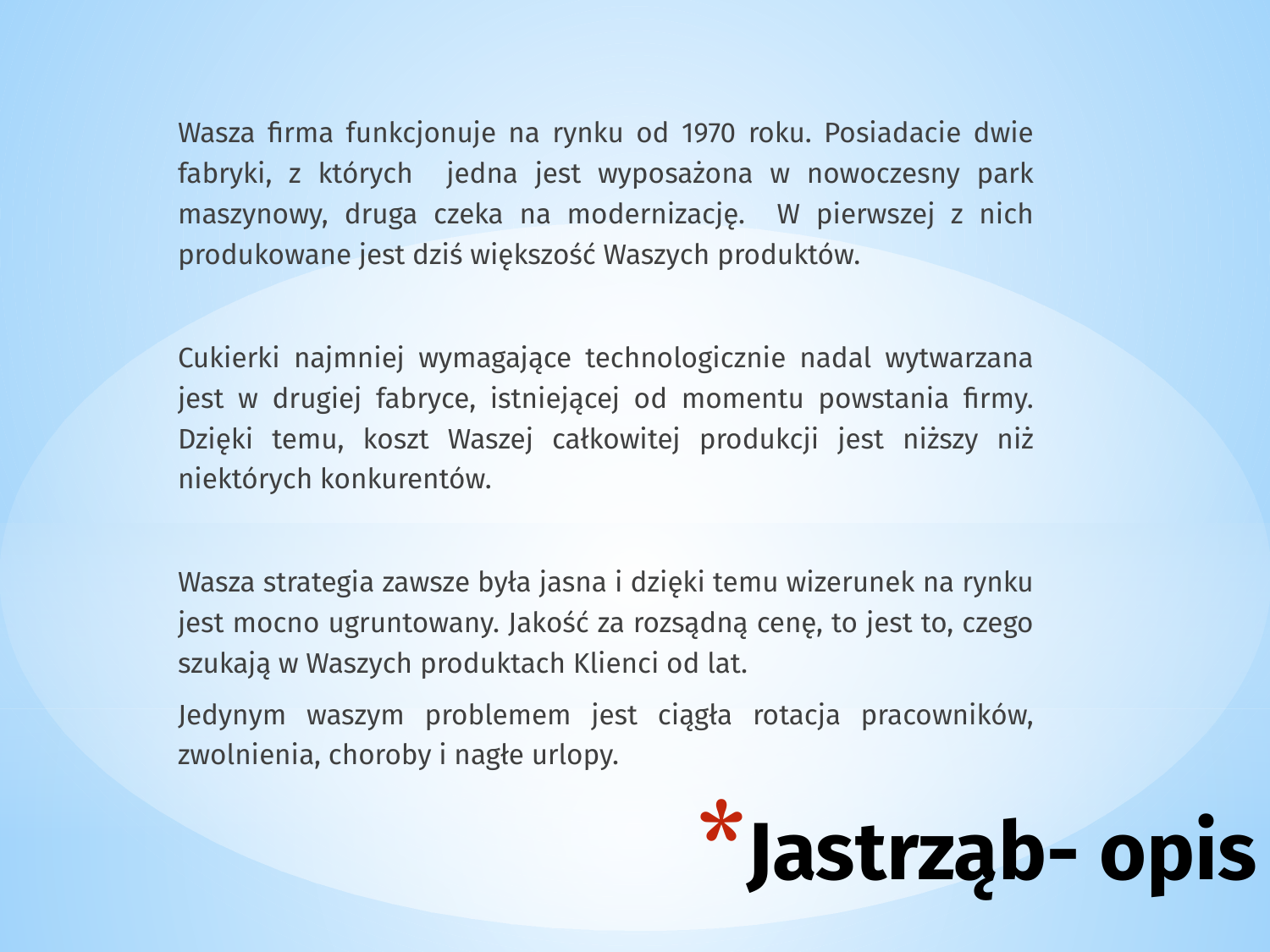

Wasza firma funkcjonuje na rynku od 1970 roku. Posiadacie dwie fabryki, z których  jedna jest wyposażona w nowoczesny park maszynowy, druga czeka na modernizację.  W pierwszej z nich produkowane jest dziś większość Waszych produktów.

Cukierki najmniej wymagające technologicznie nadal wytwarzana jest w drugiej fabryce, istniejącej od momentu powstania firmy. Dzięki temu, koszt Waszej całkowitej produkcji jest niższy niż niektórych konkurentów.

Wasza strategia zawsze była jasna i dzięki temu wizerunek na rynku jest mocno ugruntowany. Jakość za rozsądną cenę, to jest to, czego szukają w Waszych produktach Klienci od lat.
Jedynym waszym problemem jest ciągła rotacja pracowników, zwolnienia, choroby i nagłe urlopy.
# Jastrząb- opis